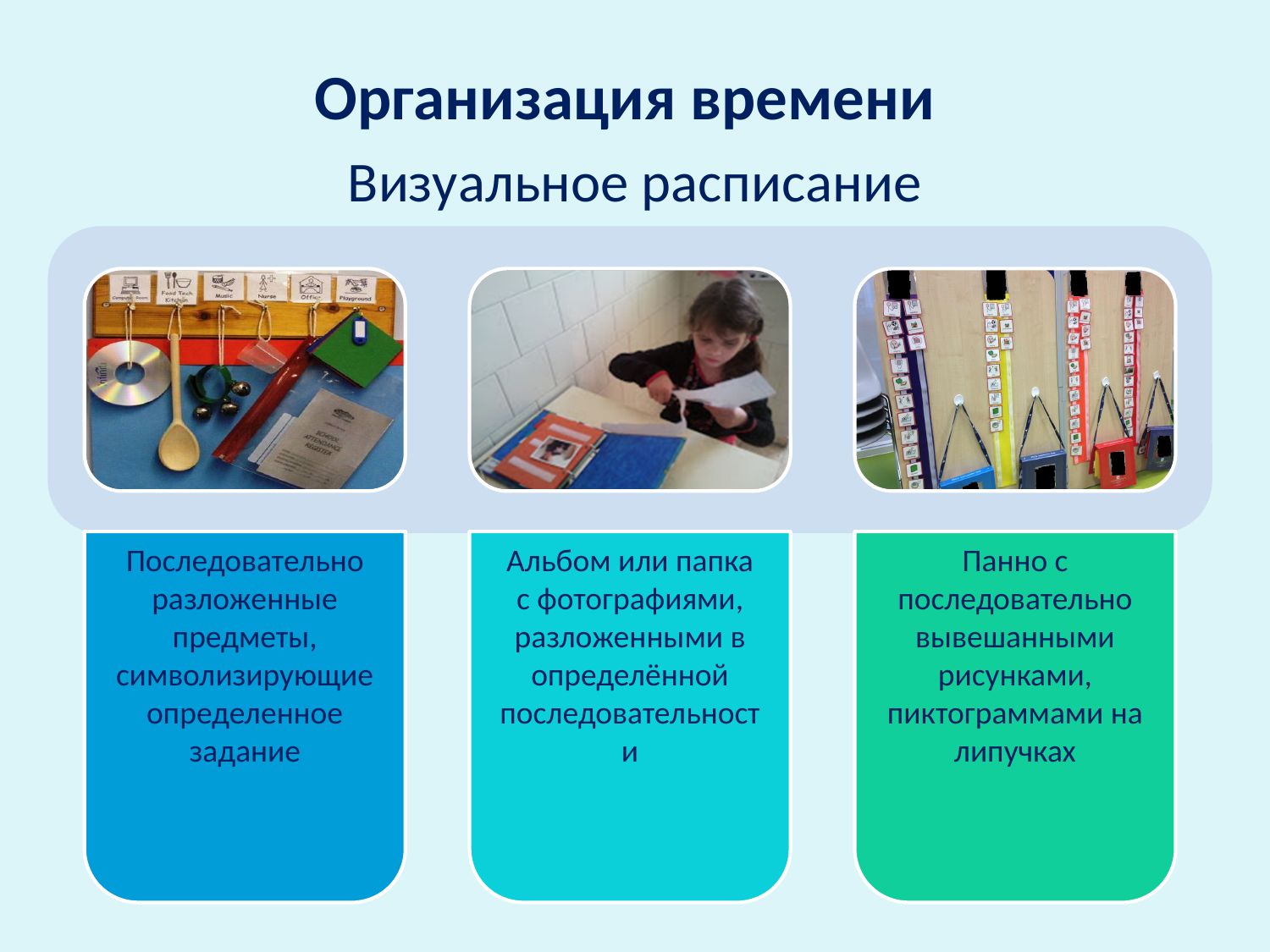

# Организация времени
Визуальное расписание
Последовательно разложенные предметы, символизирующие определенное задание
Альбом или папка с фотографиями, разложенными в определённой последовательности
Панно с последовательно вывешанными рисунками, пиктограммами на липучках